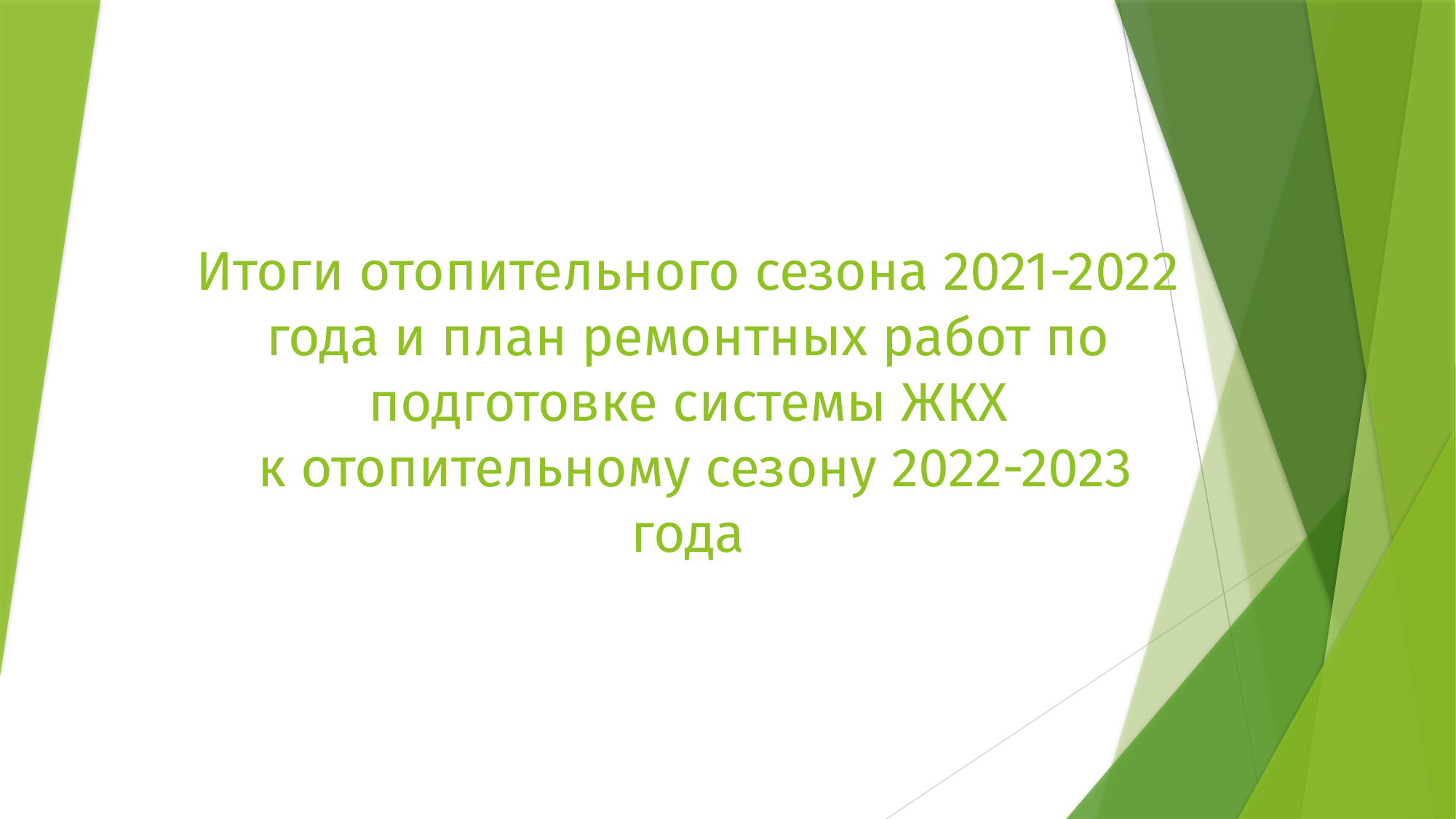

# Итоги отопительного сезона 2021-2022 года и план ремонтных работ по подготовке системы ЖКХ к отопительному сезону 2022-2023 года